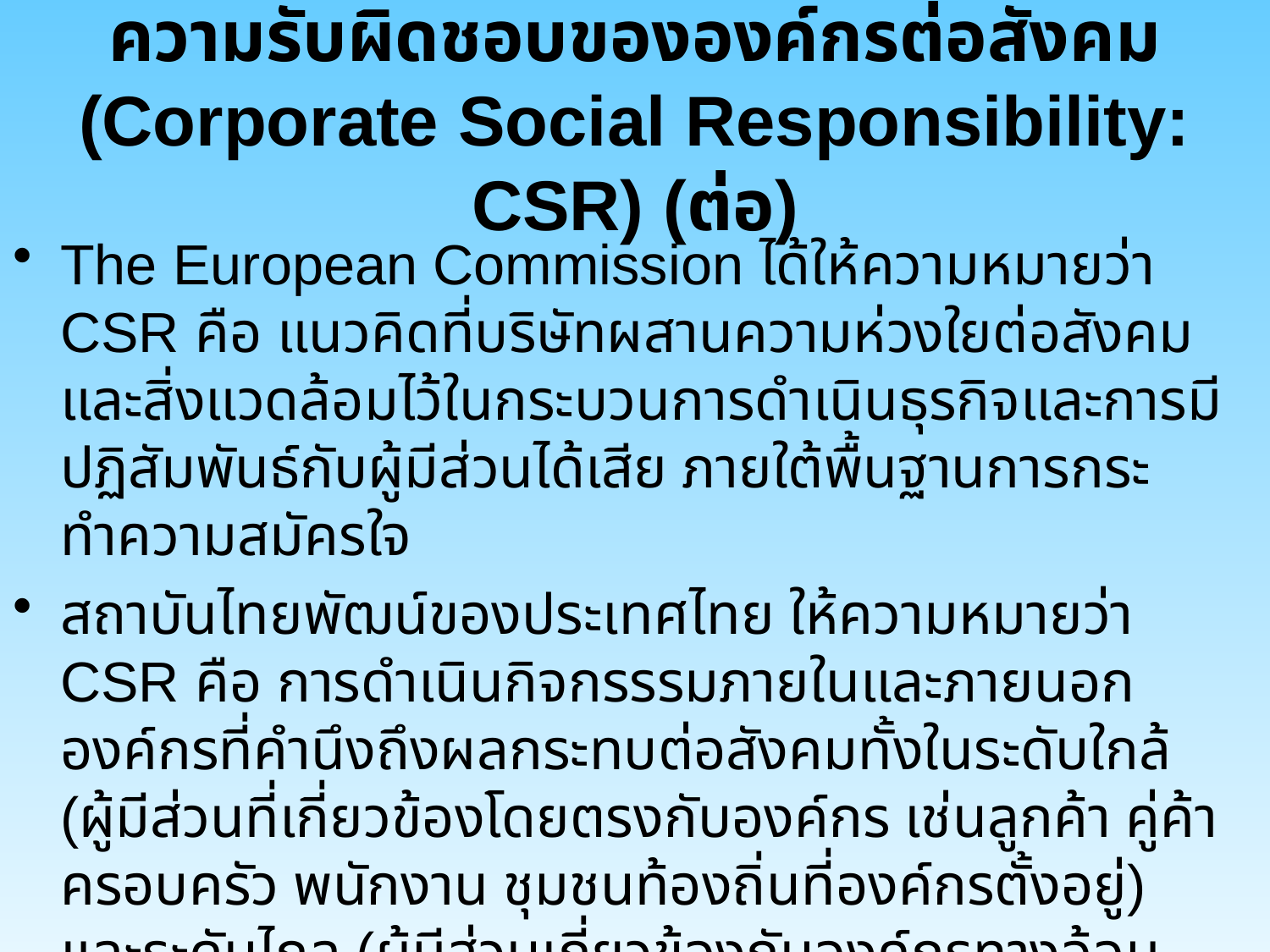

# ความรับผิดชอบขององค์กรต่อสังคม (Corporate Social Responsibility: CSR) (ต่อ)
The European Commission ได้ให้ความหมายว่า CSR คือ แนวคิดที่บริษัทผสานความห่วงใยต่อสังคมและสิ่งแวดล้อมไว้ในกระบวนการดำเนินธุรกิจและการมีปฏิสัมพันธ์กับผู้มีส่วนได้เสีย ภายใต้พื้นฐานการกระทำความสมัครใจ
สถาบันไทยพัฒน์ของประเทศไทย ให้ความหมายว่า CSR คือ การดำเนินกิจกรรรมภายในและภายนอกองค์กรที่คำนึงถึงผลกระทบต่อสังคมทั้งในระดับใกล้ (ผู้มีส่วนที่เกี่ยวข้องโดยตรงกับองค์กร เช่นลูกค้า คู่ค้า ครอบครัว พนักงาน ชุมชนท้องถิ่นที่องค์กรตั้งอยู่) และระดับไกล (ผู้มีส่วนเกี่ยวข้องกับองค์กรทางอ้อม เช่น คู่แข่งขันทางธุรกิจ ประชาชนทั่วไป) ด้วยการใช้ทรัพยากรที่มีอยู่ในองค์กรหรือทรัพยากรจากภายนอกองค์กร ในอันนี้จะทำให้อยู่ร่วมกันในสังคมได้อย่างปกติสุข